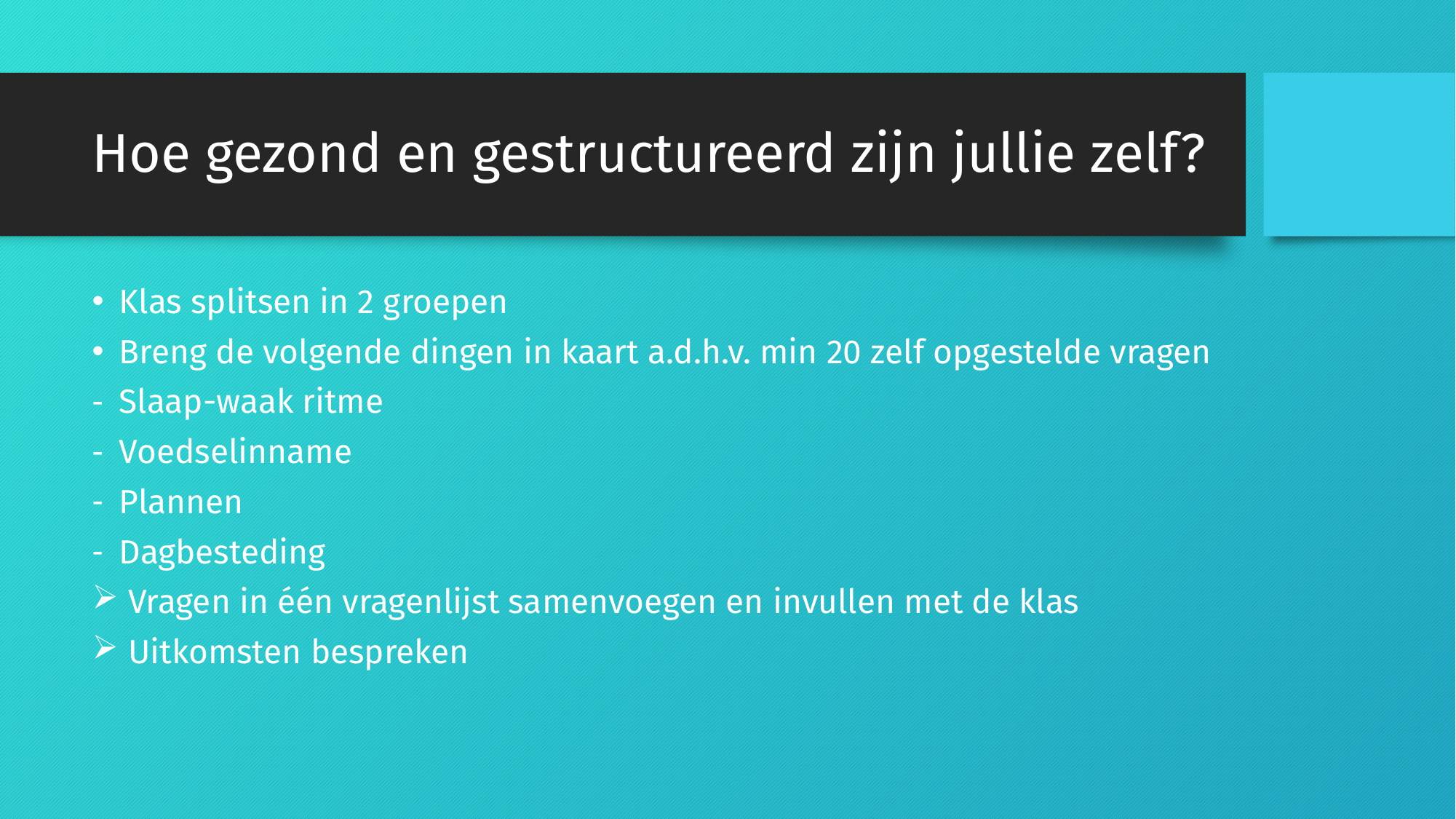

# Hoe gezond en gestructureerd zijn jullie zelf?
Klas splitsen in 2 groepen
Breng de volgende dingen in kaart a.d.h.v. min 20 zelf opgestelde vragen
Slaap-waak ritme
Voedselinname
Plannen
Dagbesteding
 Vragen in één vragenlijst samenvoegen en invullen met de klas
 Uitkomsten bespreken